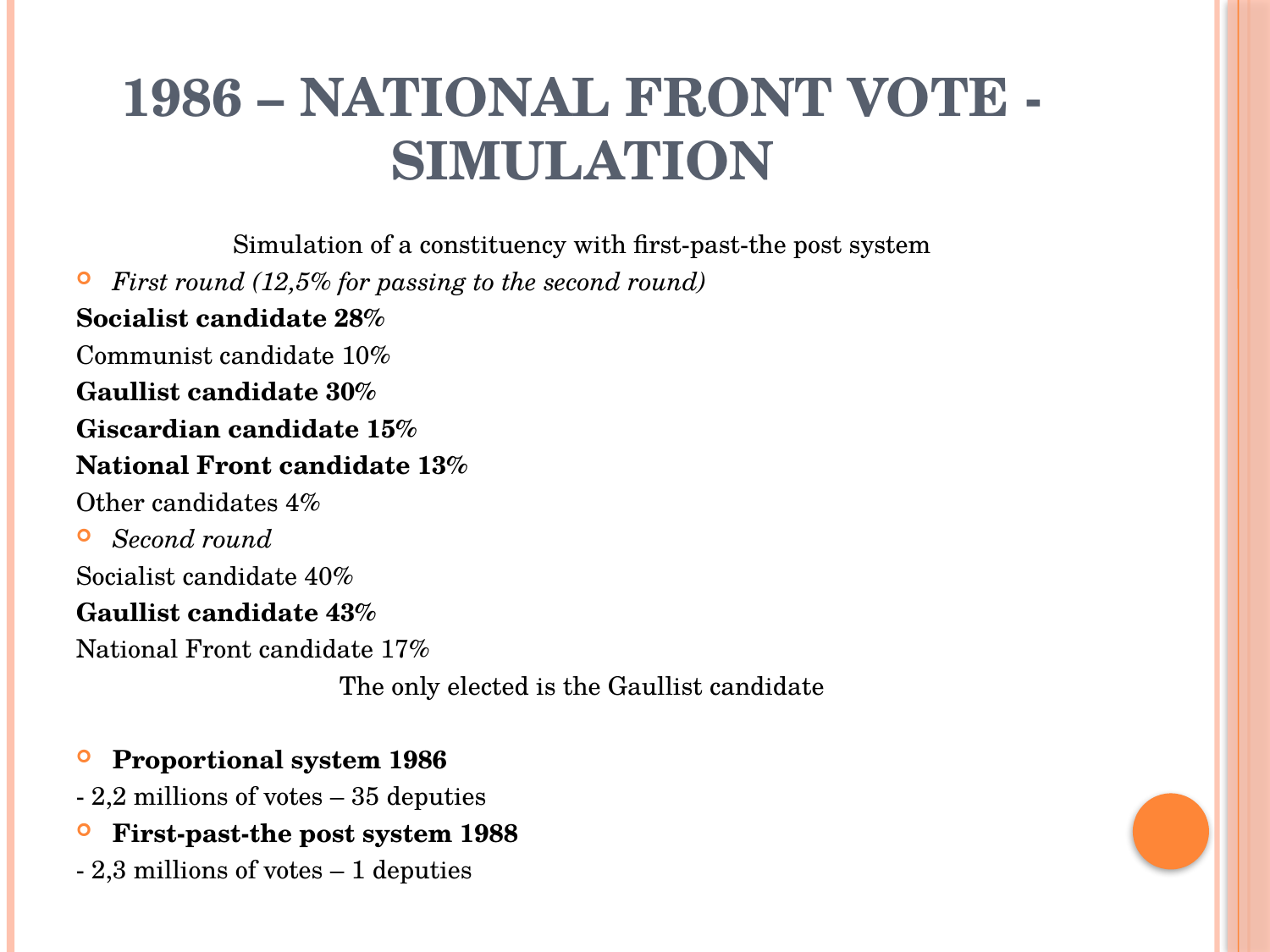

# 1986 – NATIONAL FRONT VOTE - SIMULATION
Simulation of a constituency with first-past-the post system
First round (12,5% for passing to the second round)
Socialist candidate 28%
Communist candidate 10%
Gaullist candidate 30%
Giscardian candidate 15%
National Front candidate 13%
Other candidates 4%
Second round
Socialist candidate 40%
Gaullist candidate 43%
National Front candidate 17%
The only elected is the Gaullist candidate

Proportional system 1986
- 2,2 millions of votes – 35 deputies
First-past-the post system 1988
- 2,3 millions of votes – 1 deputies